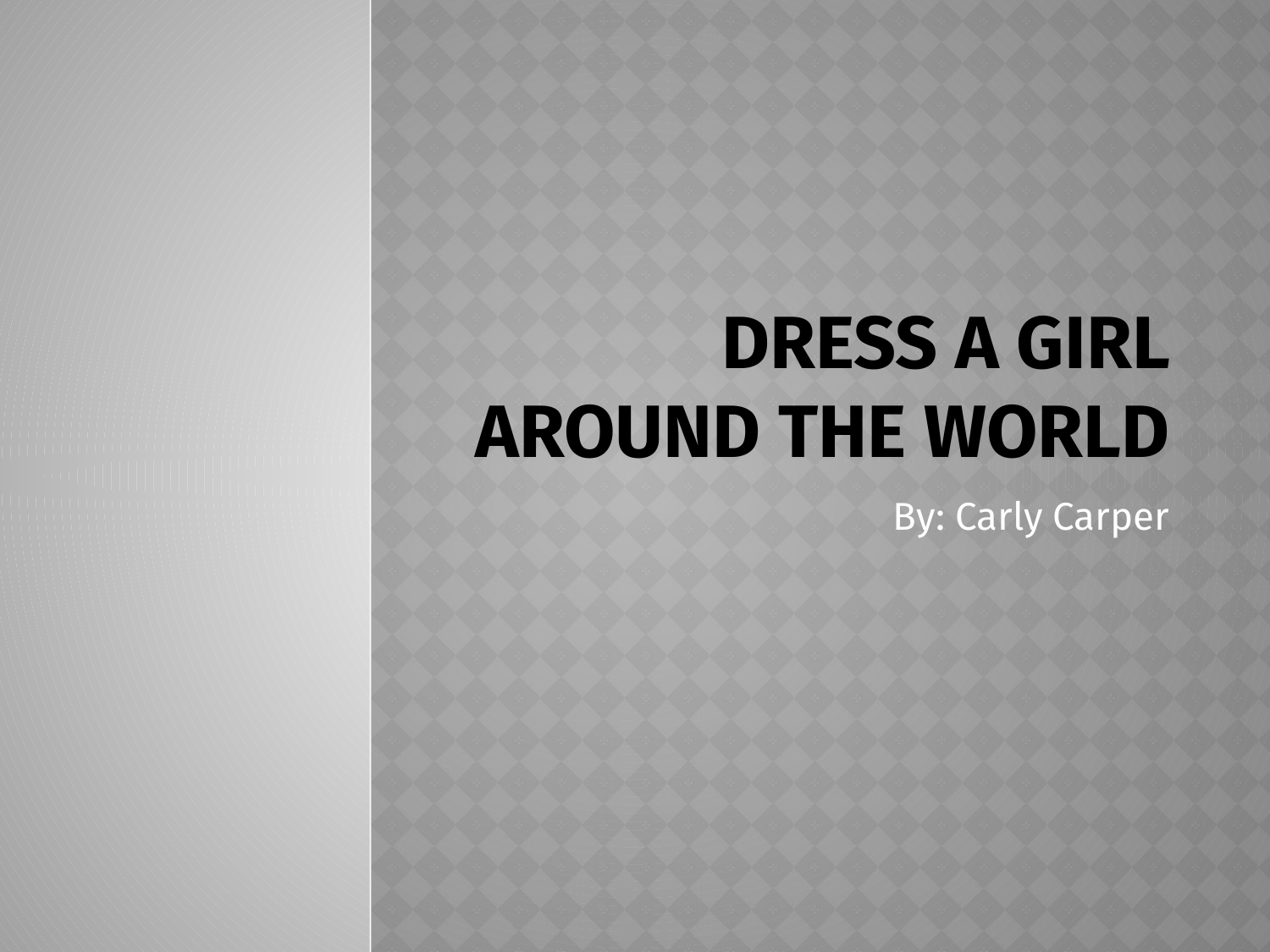

# Dress a Girl Around the World
By: Carly Carper